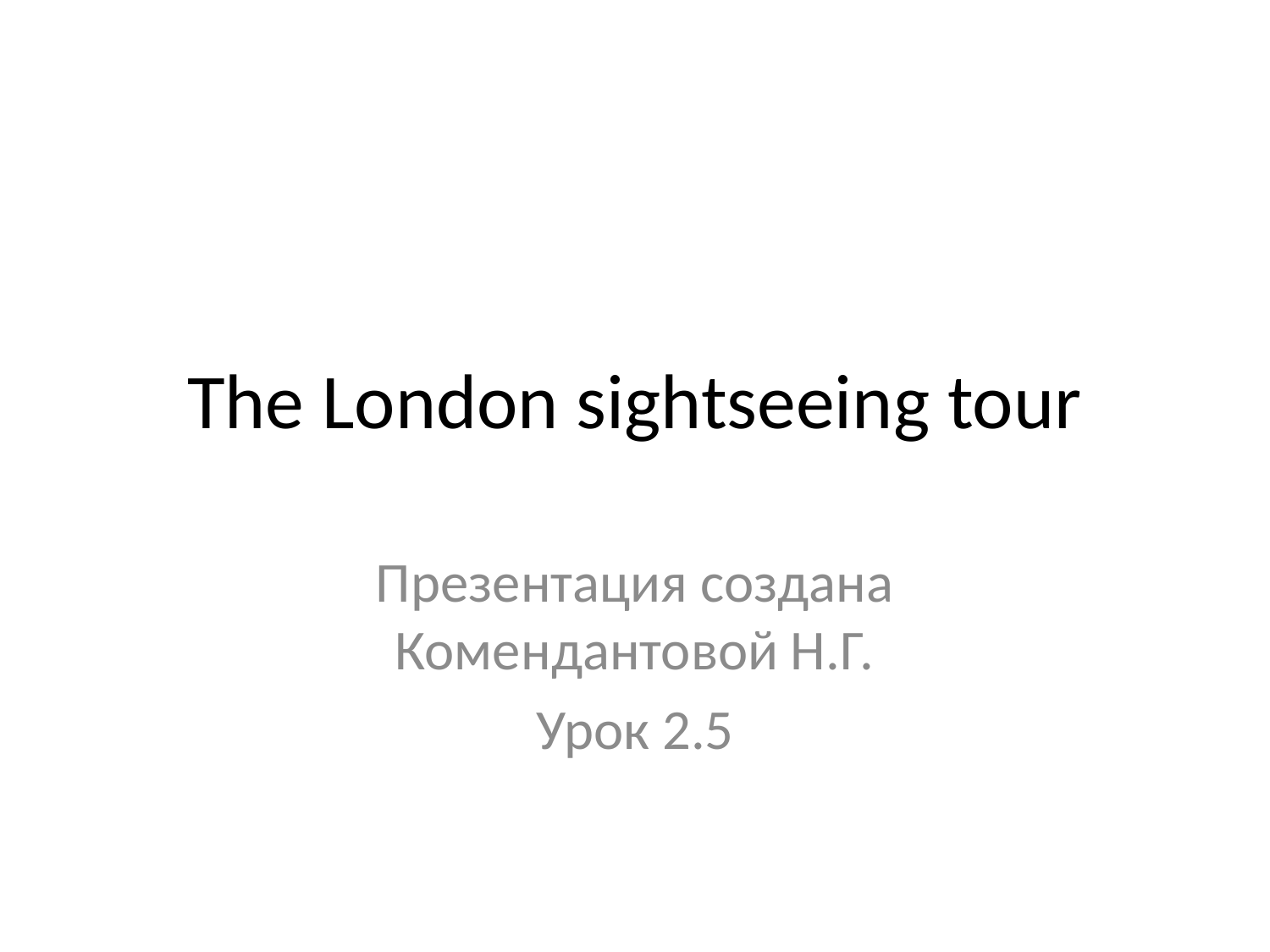

# The London sightseeing tour
Презентация создана Комендантовой Н.Г.
Урок 2.5